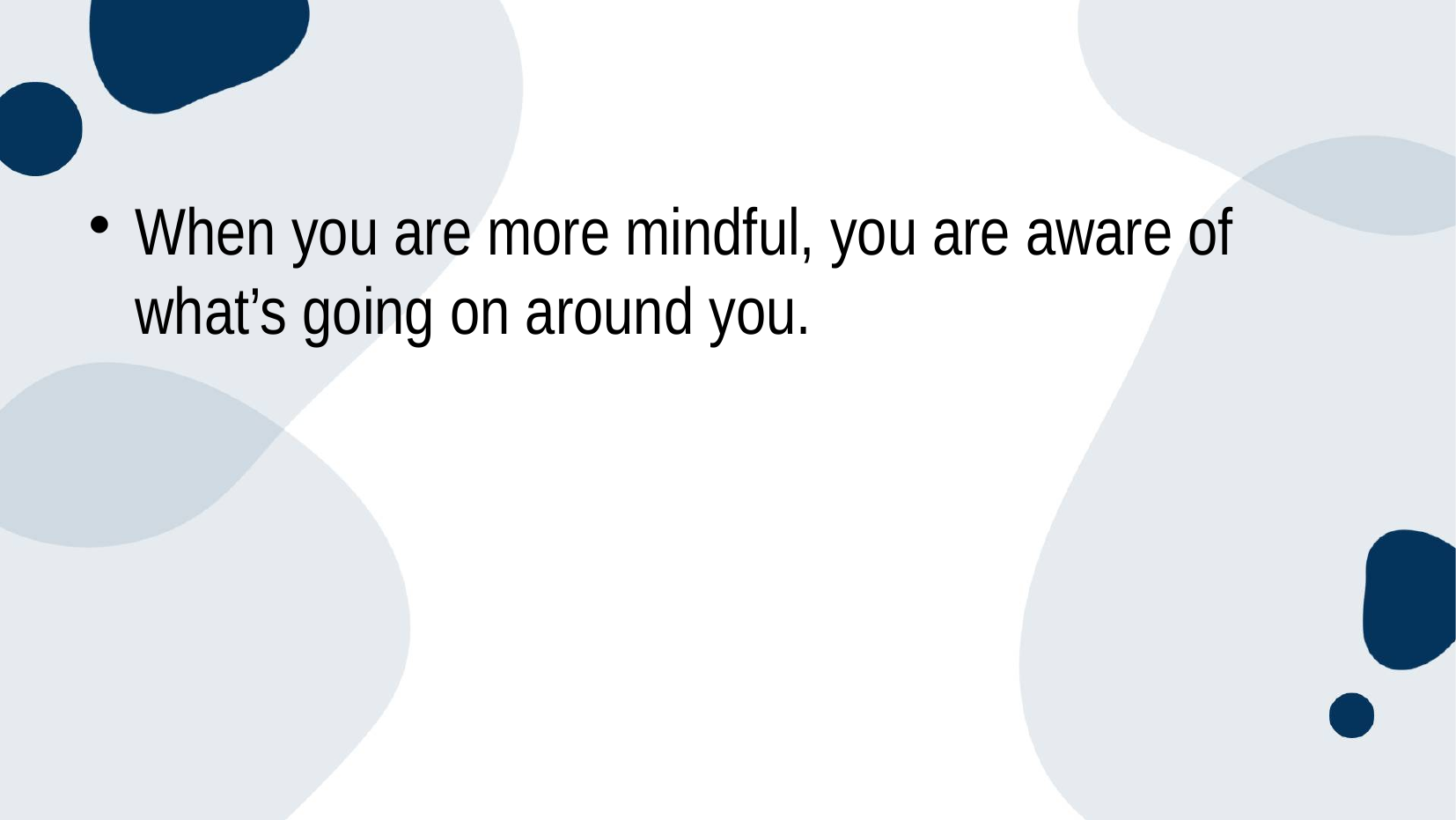

#
When you are more mindful, you are aware of what’s going on around you.